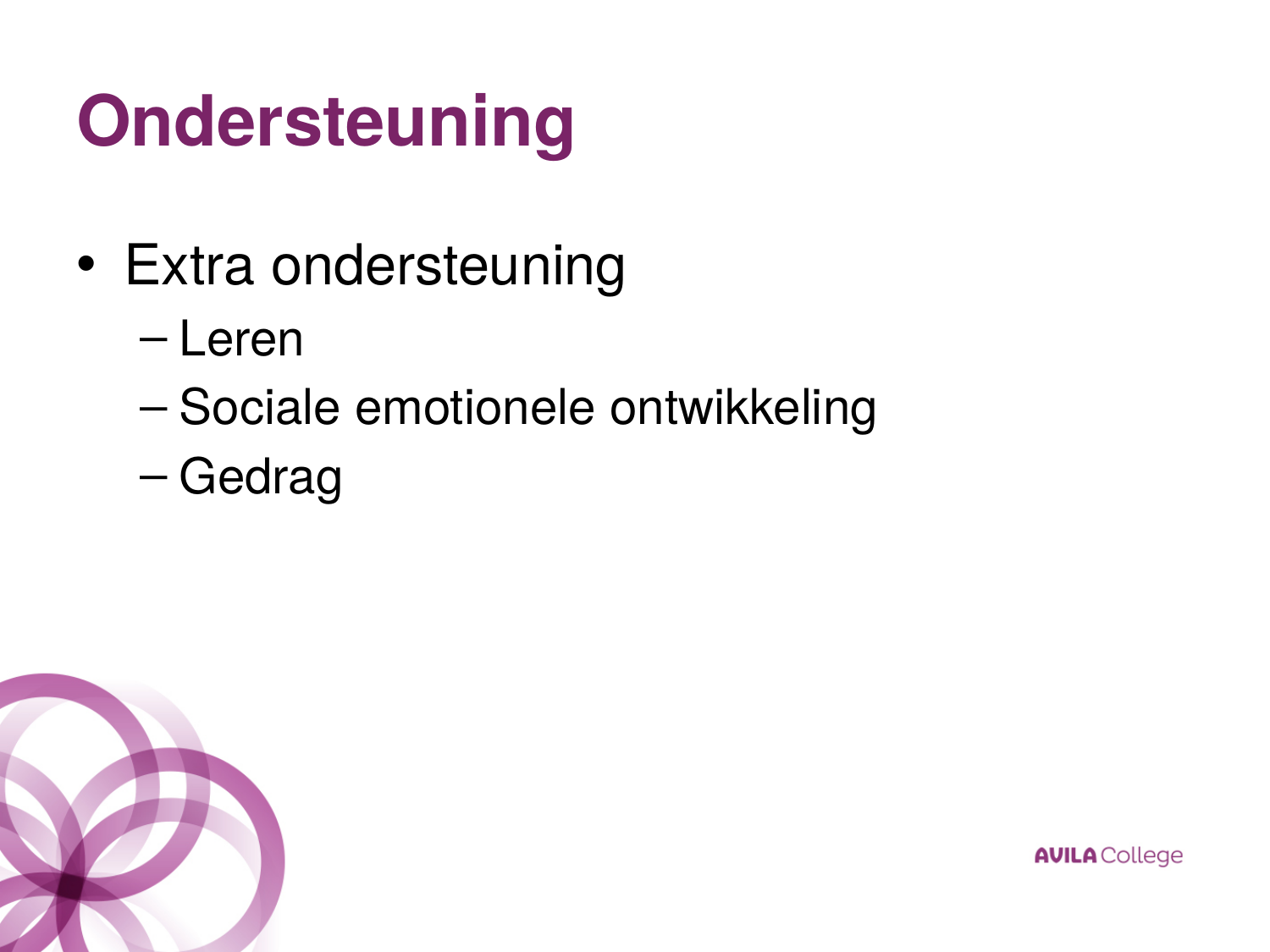

# Ondersteuning
Extra ondersteuning
Leren
Sociale emotionele ontwikkeling
Gedrag